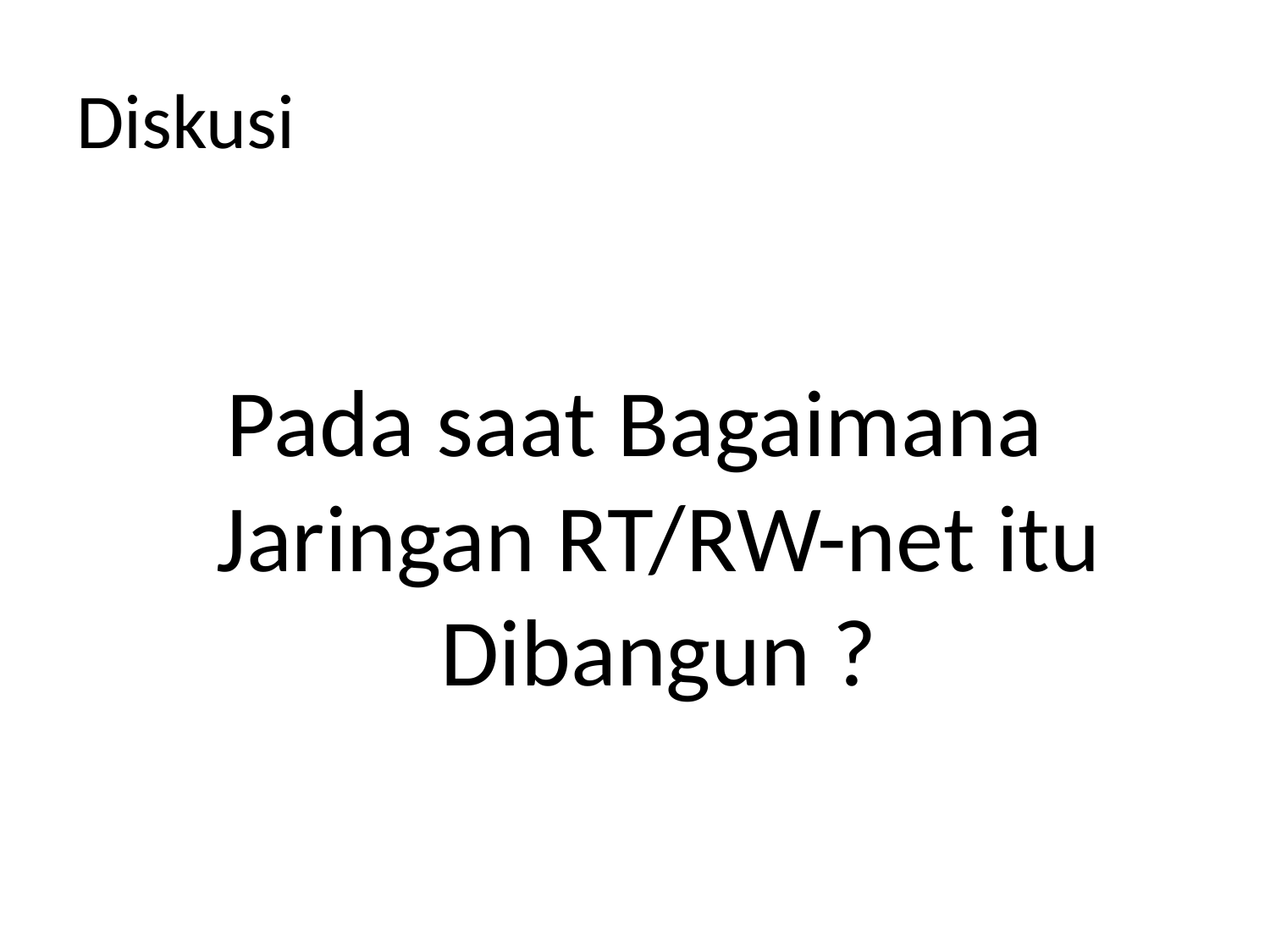

# Diskusi

Pada saat Bagaimana Jaringan RT/RW-net itu Dibangun ?